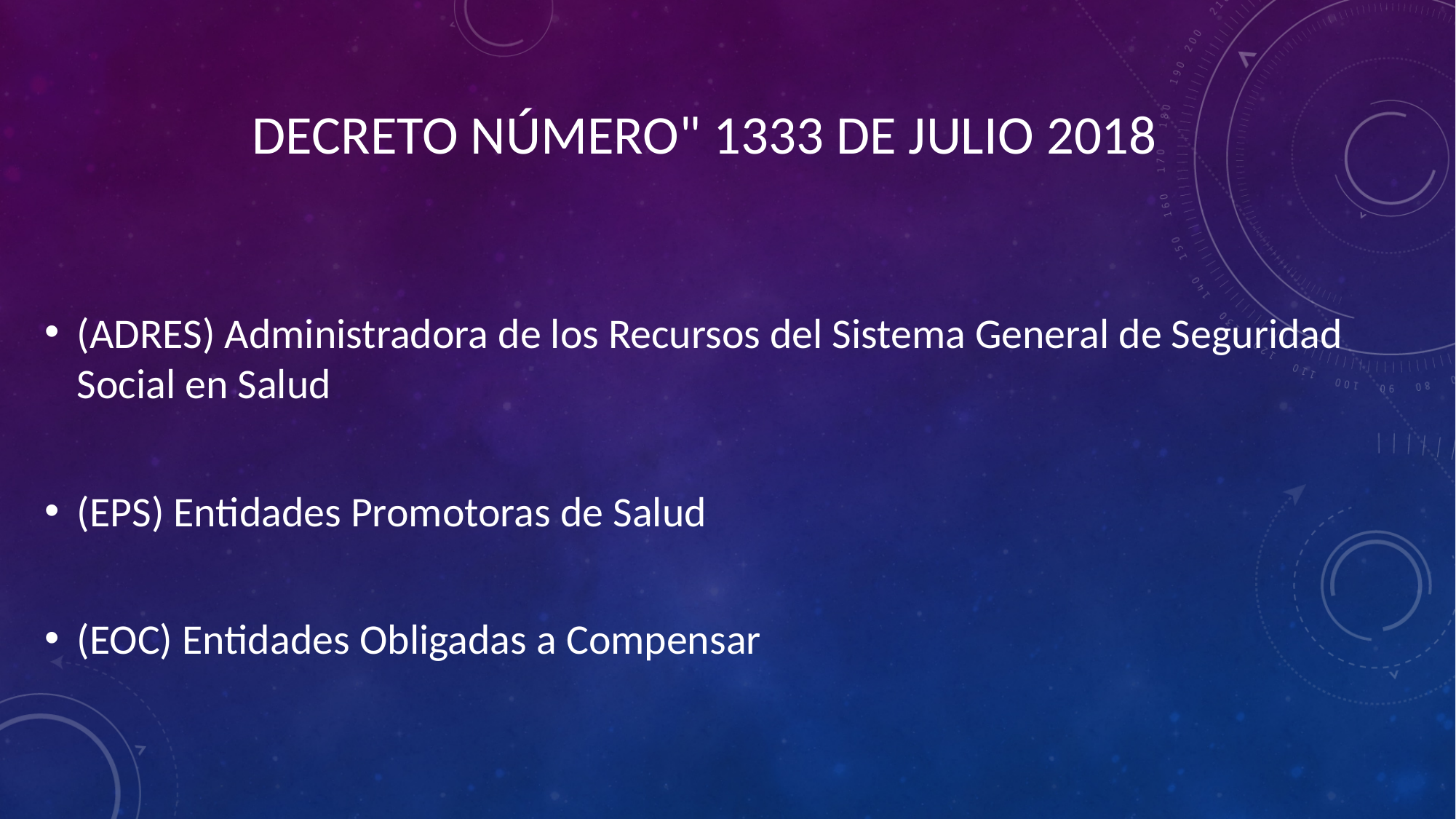

# DECRETO NÚMERO" 1333 DE julio 2018
(ADRES) Administradora de los Recursos del Sistema General de Seguridad Social en Salud

(EPS) Entidades Promotoras de Salud

(EOC) Entidades Obligadas a Compensar